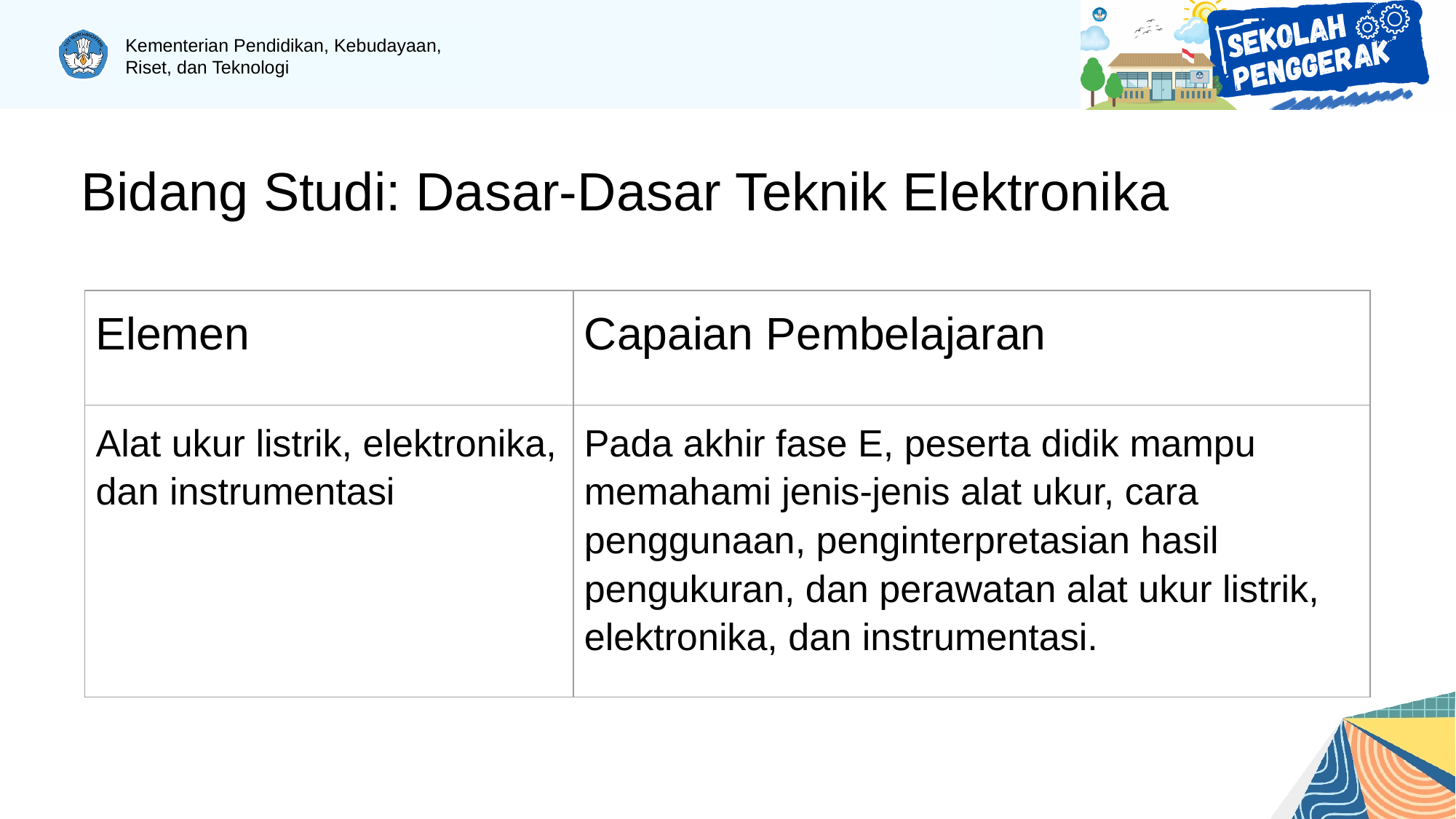

# Bidang Studi: Dasar-Dasar Teknik Elektronika
| Elemen | Capaian Pembelajaran |
| --- | --- |
| Alat ukur listrik, elektronika, dan instrumentasi | Pada akhir fase E, peserta didik mampu memahami jenis-jenis alat ukur, cara penggunaan, penginterpretasian hasil pengukuran, dan perawatan alat ukur listrik, elektronika, dan instrumentasi. |